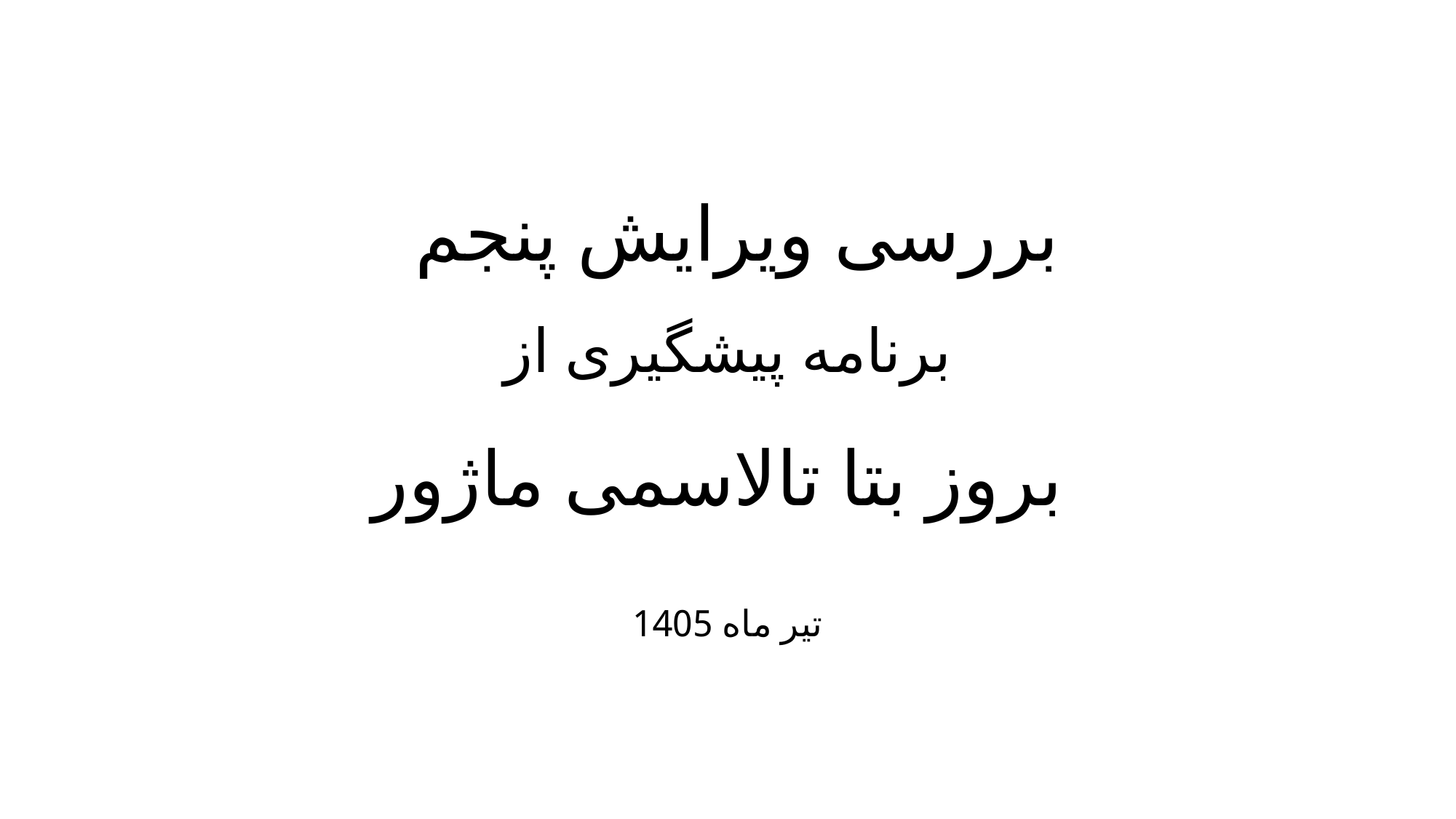

# بررسی ویرایش پنجم برنامه پیشگیری از بروز بتا تالاسمی ماژور
تیر ماه 1405